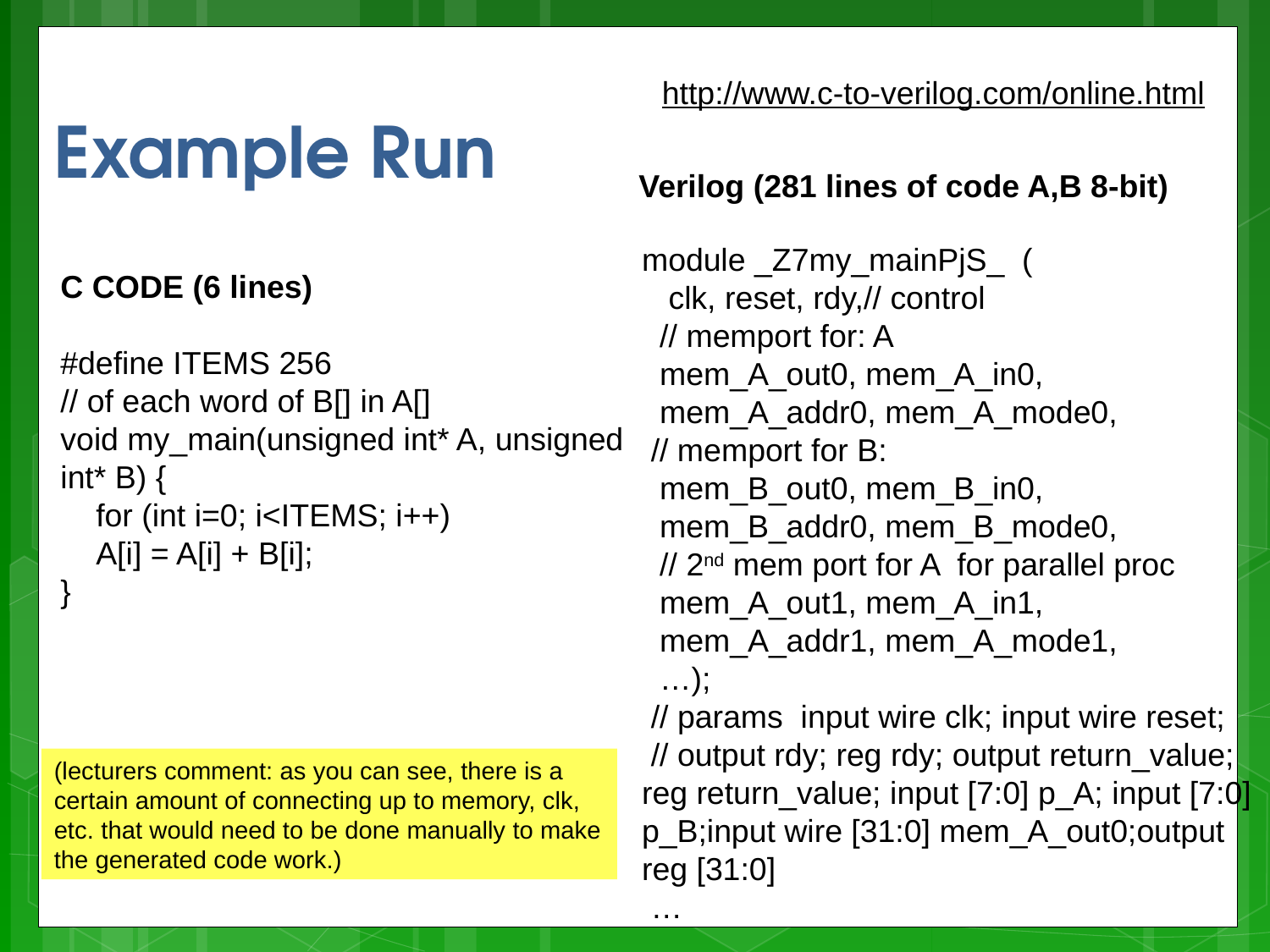

# Example Run
http://www.c-to-verilog.com/online.html
Verilog (281 lines of code A,B 8-bit)
module _Z7my_mainPjS_  (
   clk, reset, rdy,// control
  // memport for: A
  mem_A_out0, mem_A_in0,
  mem_A_addr0, mem_A_mode0,
 // memport for B:
  mem_B_out0, mem_B_in0,
  mem_B_addr0, mem_B_mode0,
  // 2nd mem port for A  for parallel proc
  mem_A_out1, mem_A_in1,
  mem_A_addr1, mem_A_mode1,
  …);
 // params  input wire clk; input wire reset;
 // output rdy; reg rdy; output return_value; reg return_value; input [7:0] p_A; input [7:0] p_B;input wire [31:0] mem_A_out0;output reg [31:0]
 …
C CODE (6 lines)

#define ITEMS 256
// of each word of B[] in A[]
void my_main(unsigned int* A, unsigned int* B) {
    for (int i=0; i<ITEMS; i++)
    A[i] = A[i] + B[i];
}
(lecturers comment: as you can see, there is a certain amount of connecting up to memory, clk, etc. that would need to be done manually to make the generated code work.)